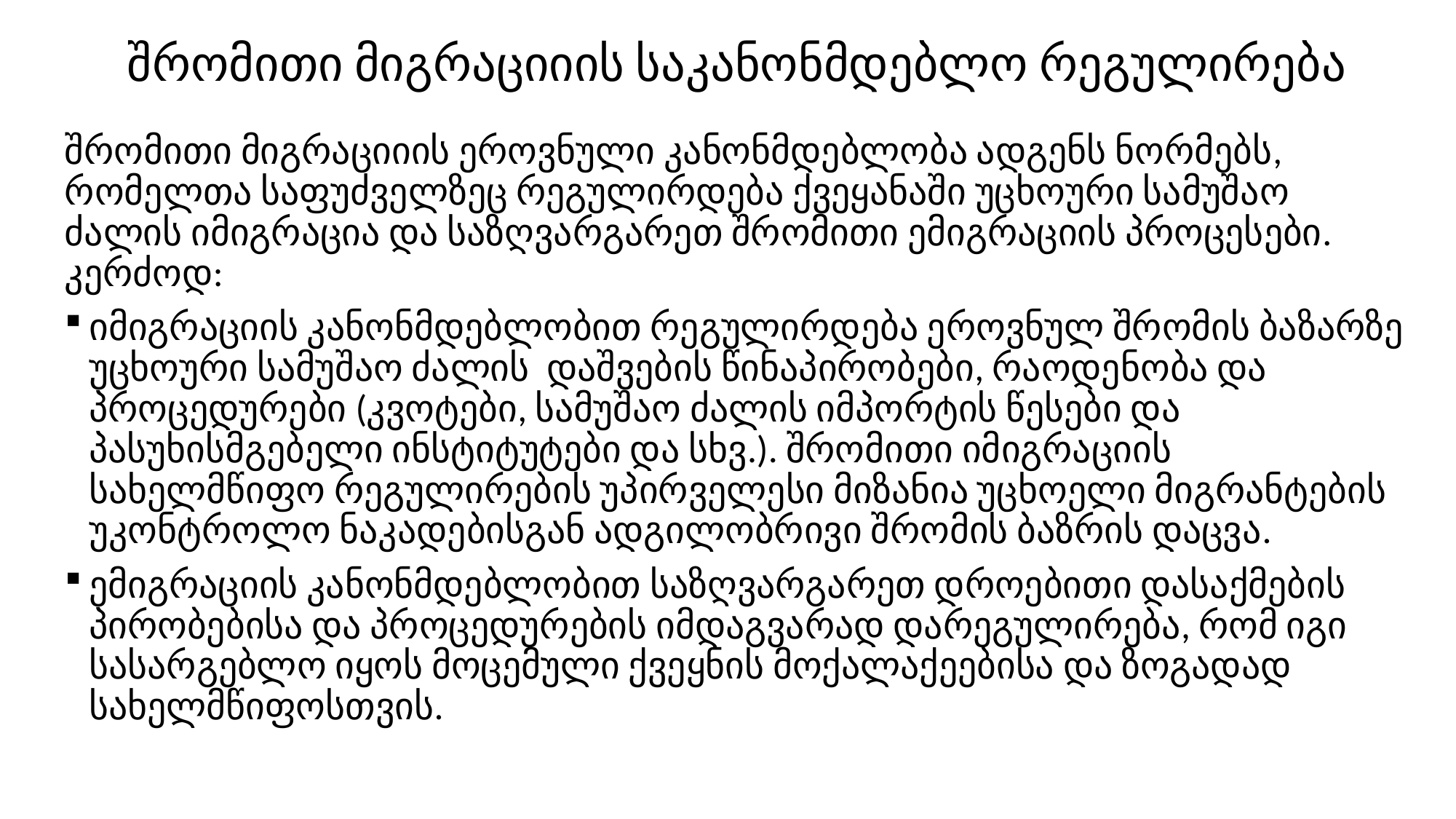

# შრომითი მიგრაციიის საკანონმდებლო რეგულირება
შრომითი მიგრაციიის ეროვნული კანონმდებლობა ადგენს ნორმებს, რომელთა საფუძველზეც რეგულირდება ქვეყანაში უცხოური სამუშაო ძალის იმიგრაცია და საზღვარგარეთ შრომითი ემიგრაციის პროცესები. კერძოდ:
იმიგრაციის კანონმდებლობით რეგულირდება ეროვნულ შრომის ბაზარზე უცხოური სამუშაო ძალის  დაშვების წინაპირობები, რაოდენობა და პროცედურები (კვოტები, სამუშაო ძალის იმპორტის წესები და პასუხისმგებელი ინსტიტუტები და სხვ.). შრომითი იმიგრაციის სახელმწიფო რეგულირების უპირველესი მიზანია უცხოელი მიგრანტების უკონტროლო ნაკადებისგან ადგილობრივი შრომის ბაზრის დაცვა.
ემიგრაციის კანონმდებლობით საზღვარგარეთ დროებითი დასაქმების პირობებისა და პროცედურების იმდაგვარად დარეგულირება, რომ იგი სასარგებლო იყოს მოცემული ქვეყნის მოქალაქეებისა და ზოგადად სახელმწიფოსთვის.